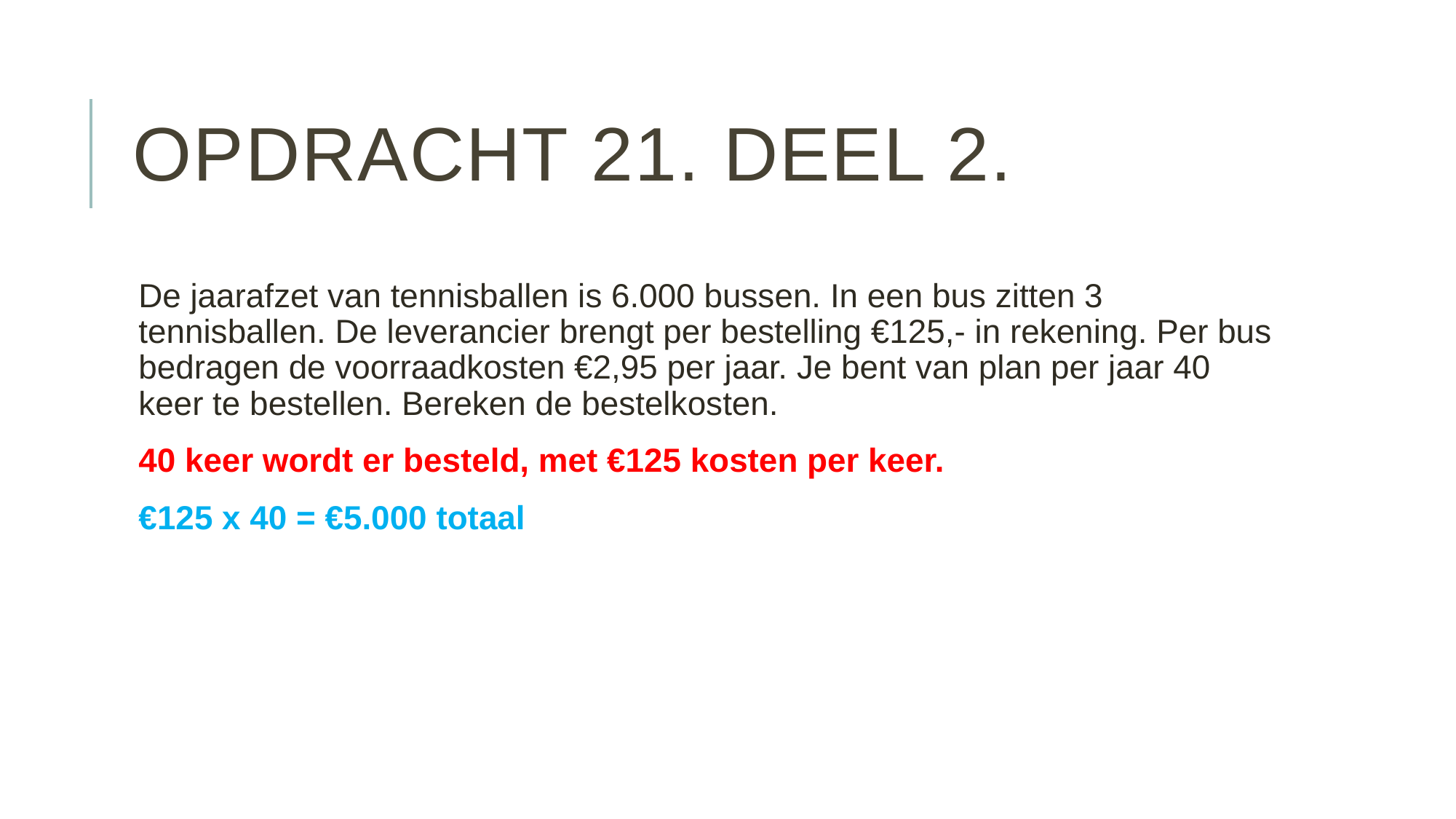

# Opdracht 21. deel 2.
De jaarafzet van tennisballen is 6.000 bussen. In een bus zitten 3 tennisballen. De leverancier brengt per bestelling €125,- in rekening. Per bus bedragen de voorraadkosten €2,95 per jaar. Je bent van plan per jaar 40 keer te bestellen. Bereken de bestelkosten.
40 keer wordt er besteld, met €125 kosten per keer.
€125 x 40 = €5.000 totaal